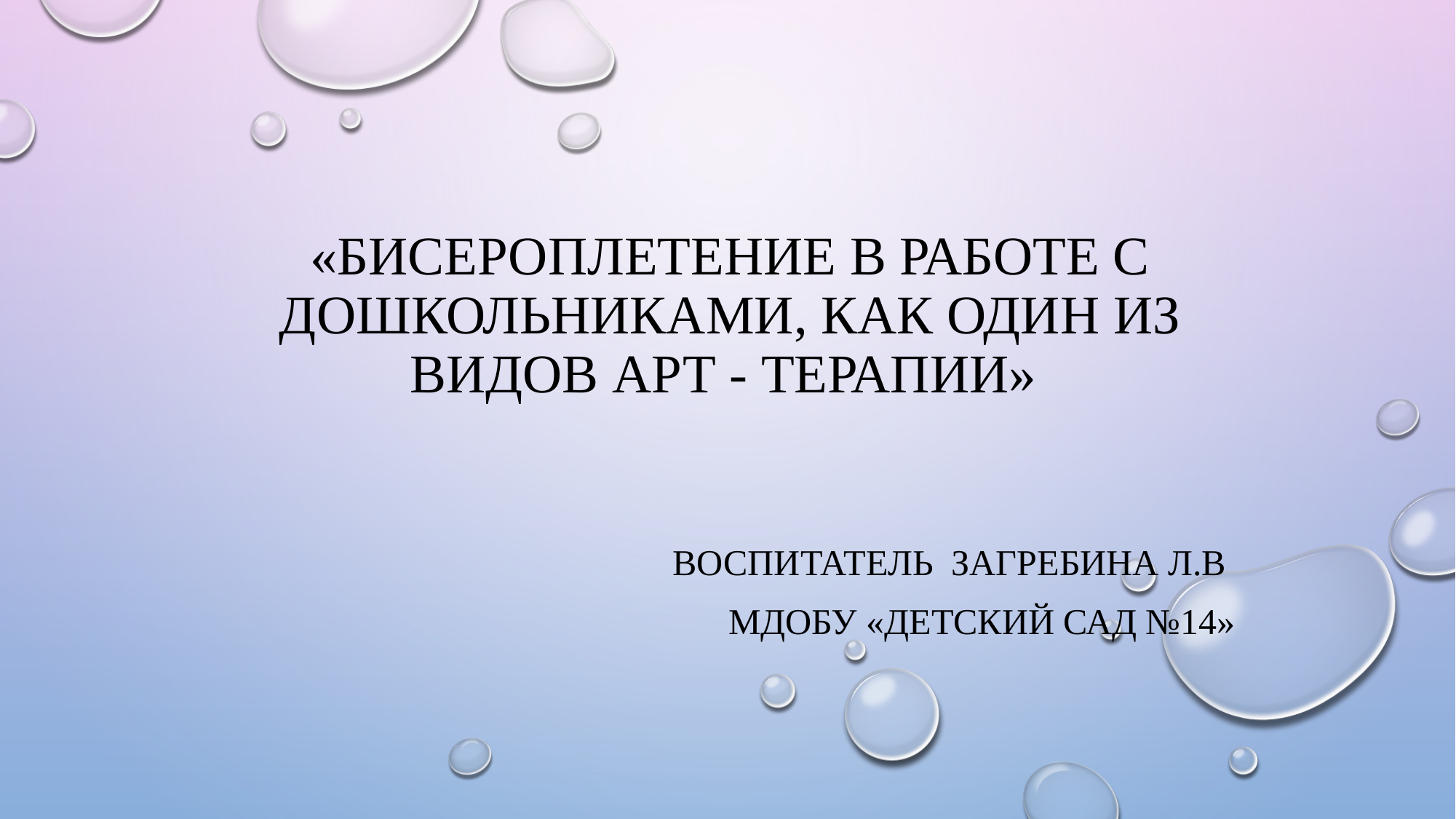

# «Бисероплетение в работе с дошкольниками, как один из видов арт - терапии»
Воспитатель  Загребина Л.В
МДОБУ «Детский сад №14»